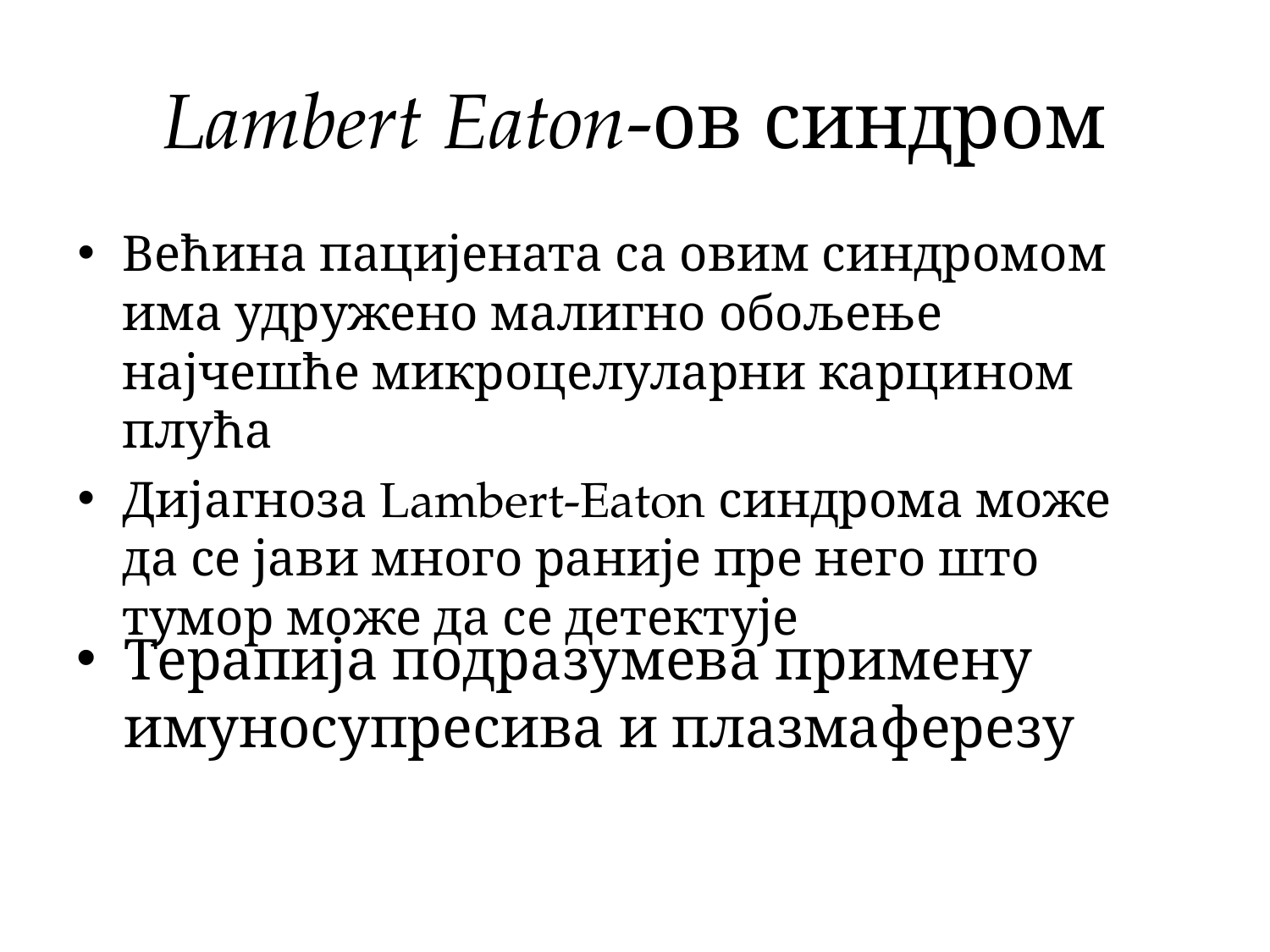

# Lambert Eaton-ов синдром
Већина пацијената са овим синдромом има удружено малигно обољење најчешће микроцелуларни карцином плућа
Дијагноза Lambert-Eaton синдрома може да се јави много раније пре него што тумор може да се детектује

Терапија подразумева примену имуносупресива и плазмаферезу